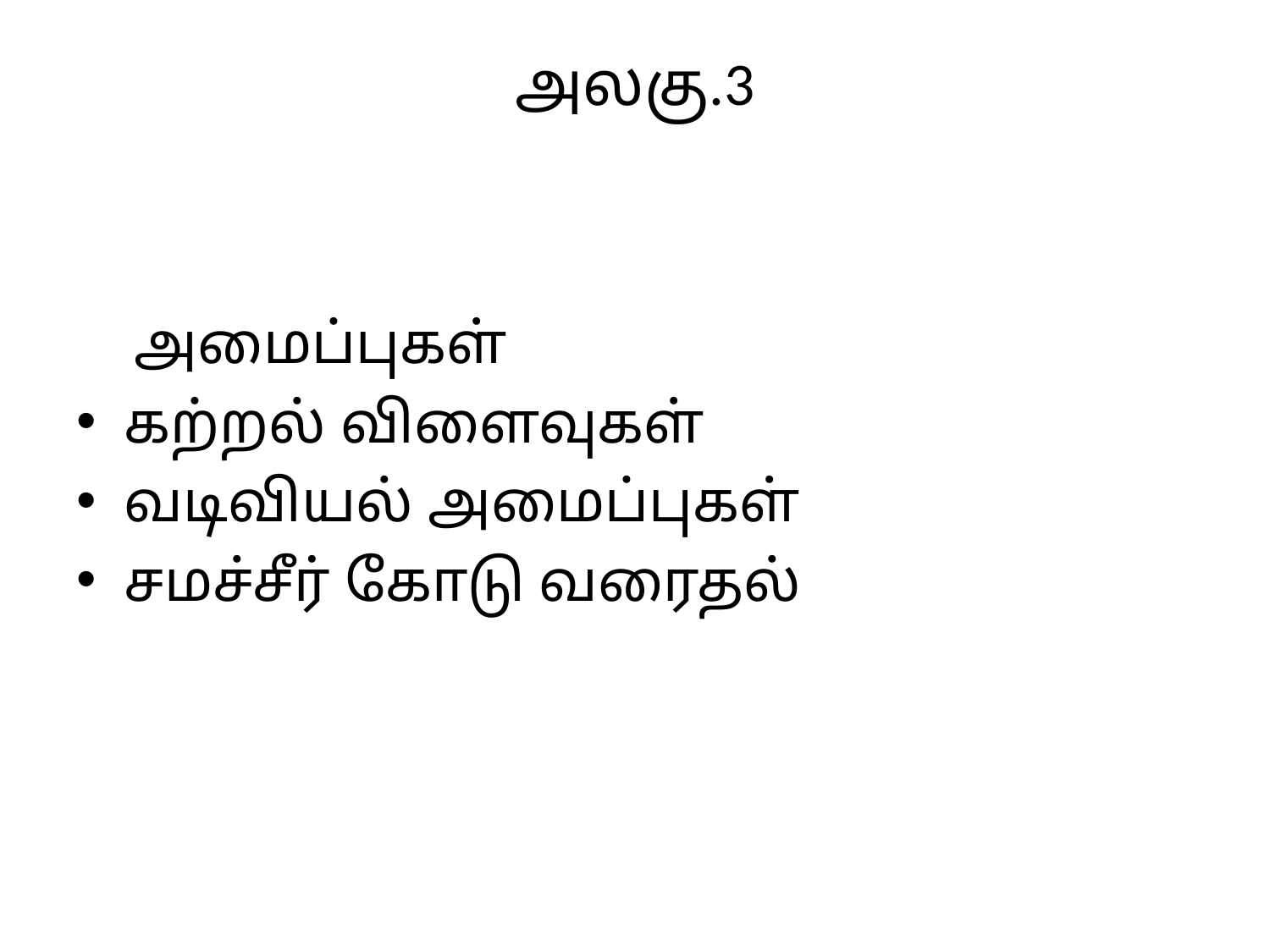

# அலகு.3

    அமைப்புகள்
கற்றல் விளைவுகள்
வடிவியல் அமைப்புகள்
சமச்சீர் கோடு வரைதல்